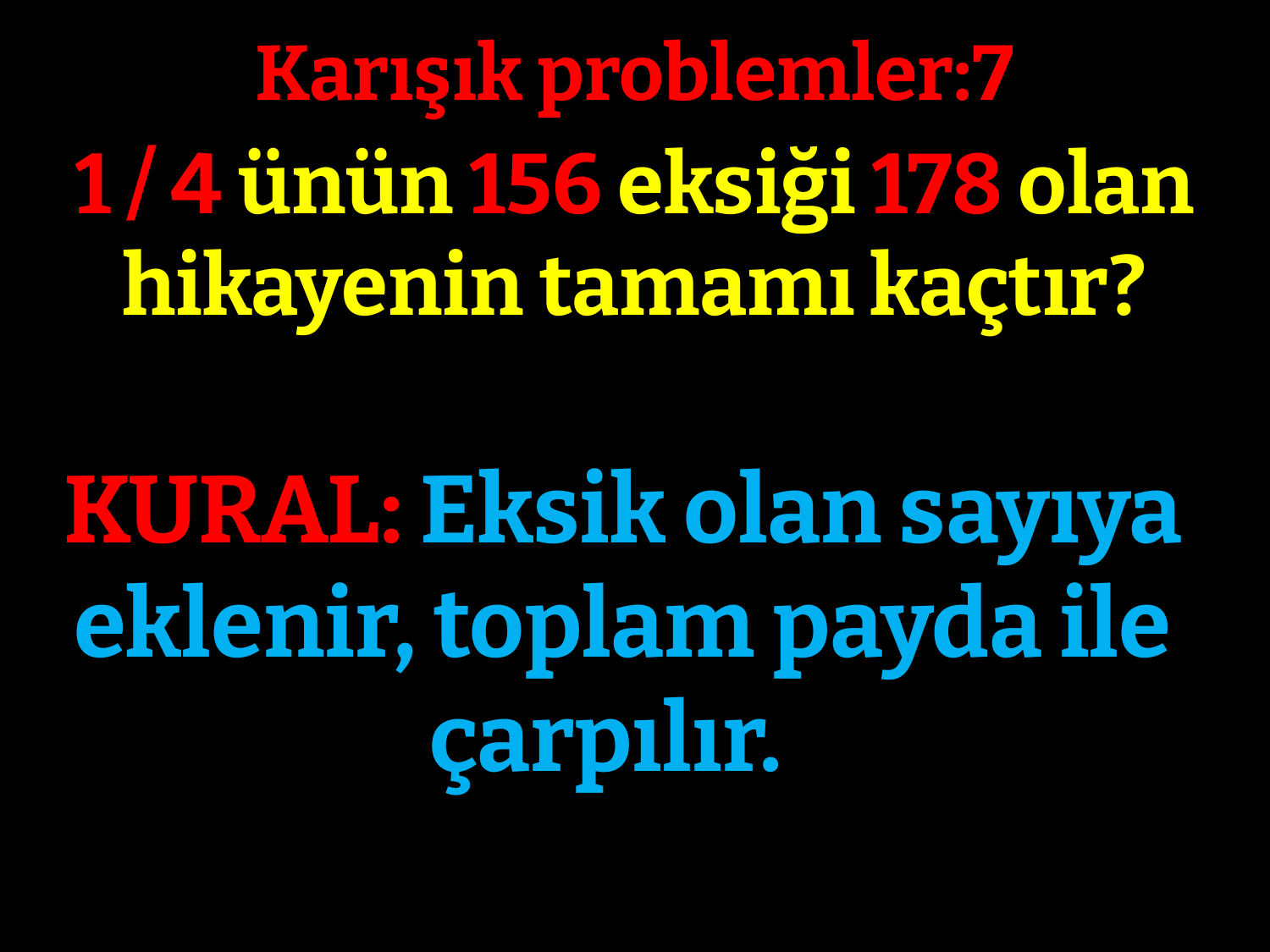

Karışık problemler:7
1 / 4 ünün 156 eksiği 178 olan hikayenin tamamı kaçtır?
#
KURAL: Eksik olan sayıya eklenir, toplam payda ile çarpılır.